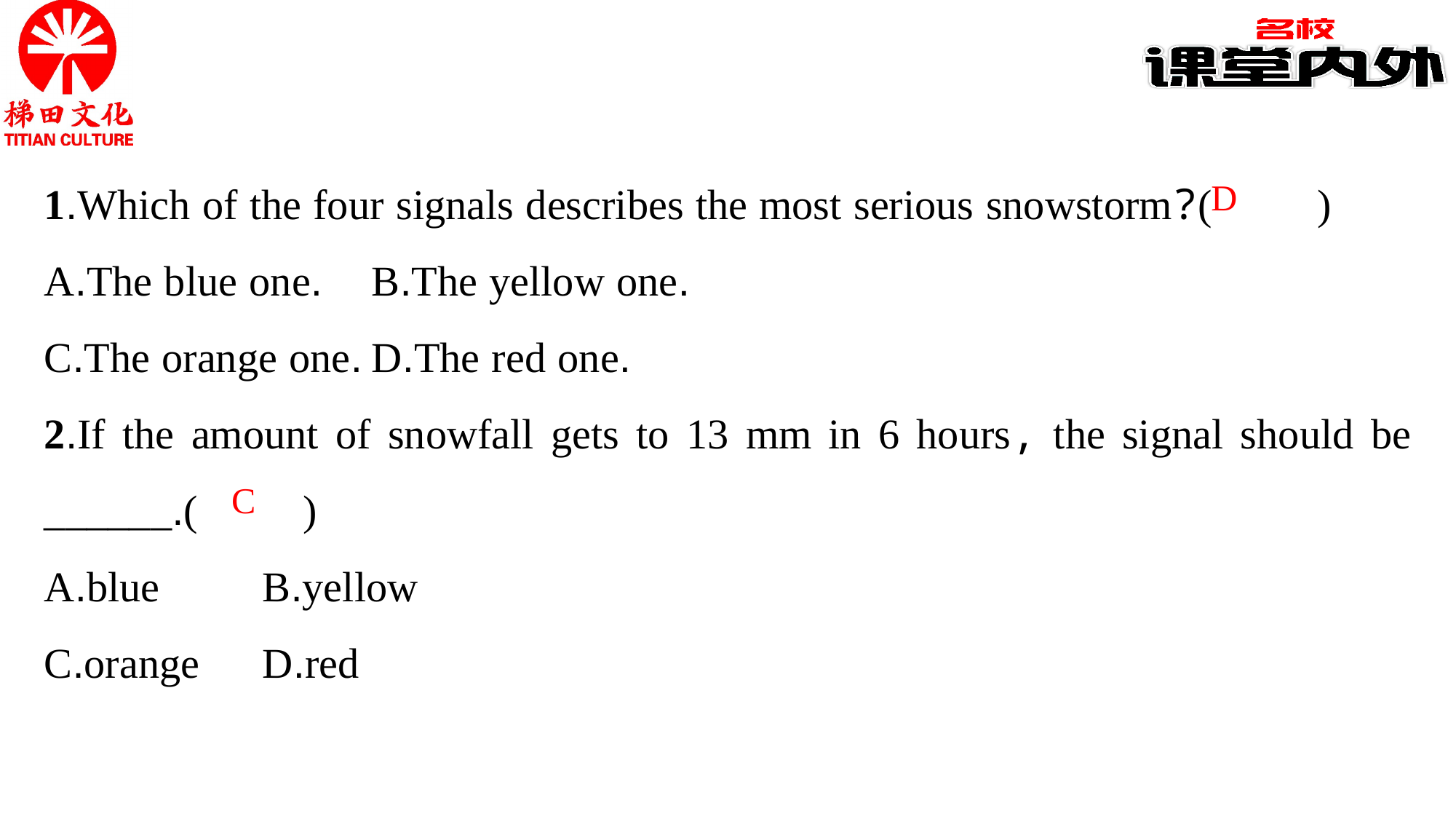

1.Which of the four signals describes the most serious snowstorm?(　　)
A.The blue one.	B.The yellow one.
C.The orange one.	D.The red one.
2.If the amount of snowfall gets to 13 mm in 6 hours, the signal should be ______.(　　)
A.blue	B.yellow
C.orange	D.red
D
C